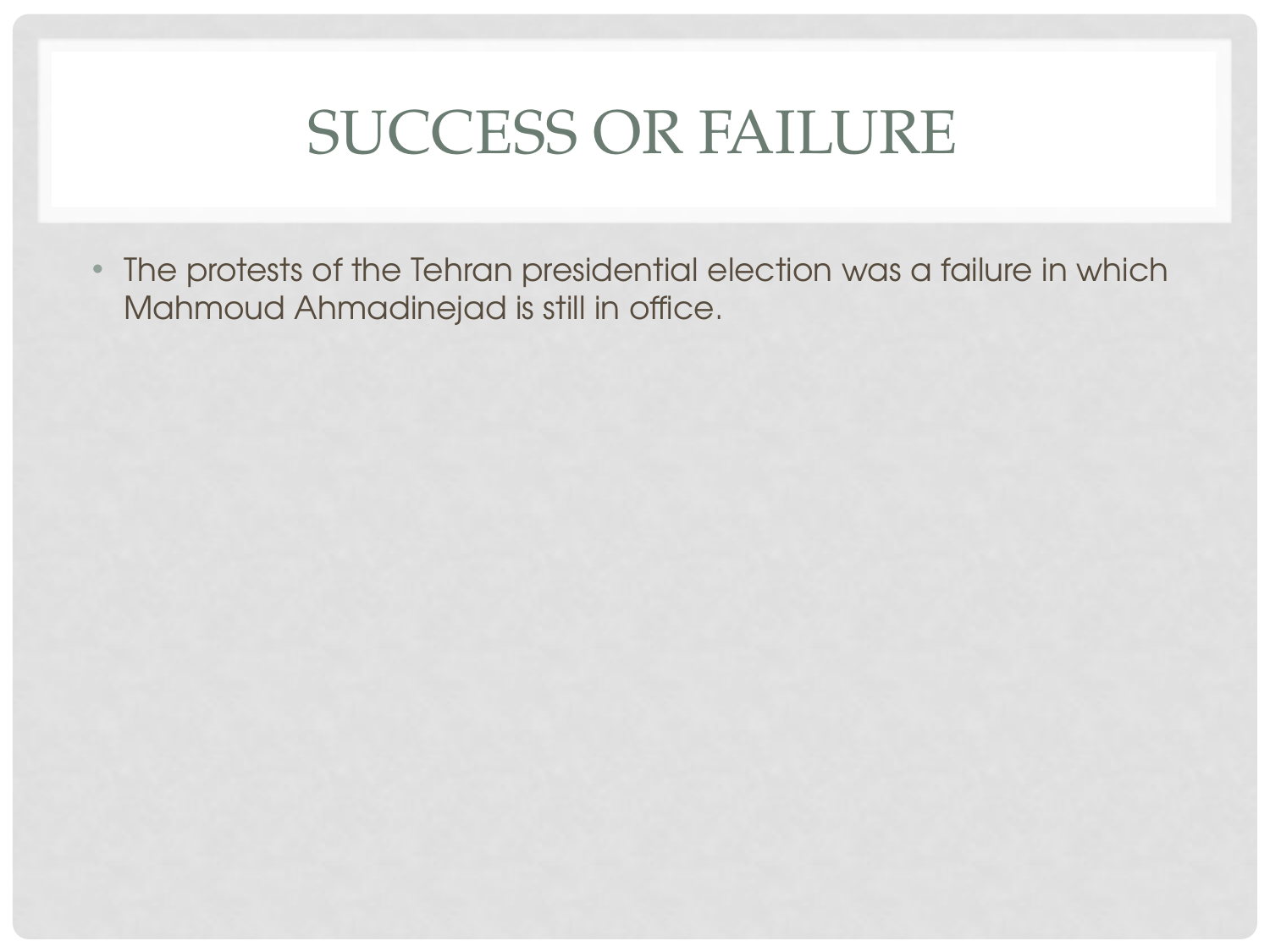

# Success or failure
The protests of the Tehran presidential election was a failure in which Mahmoud Ahmadinejad is still in office.